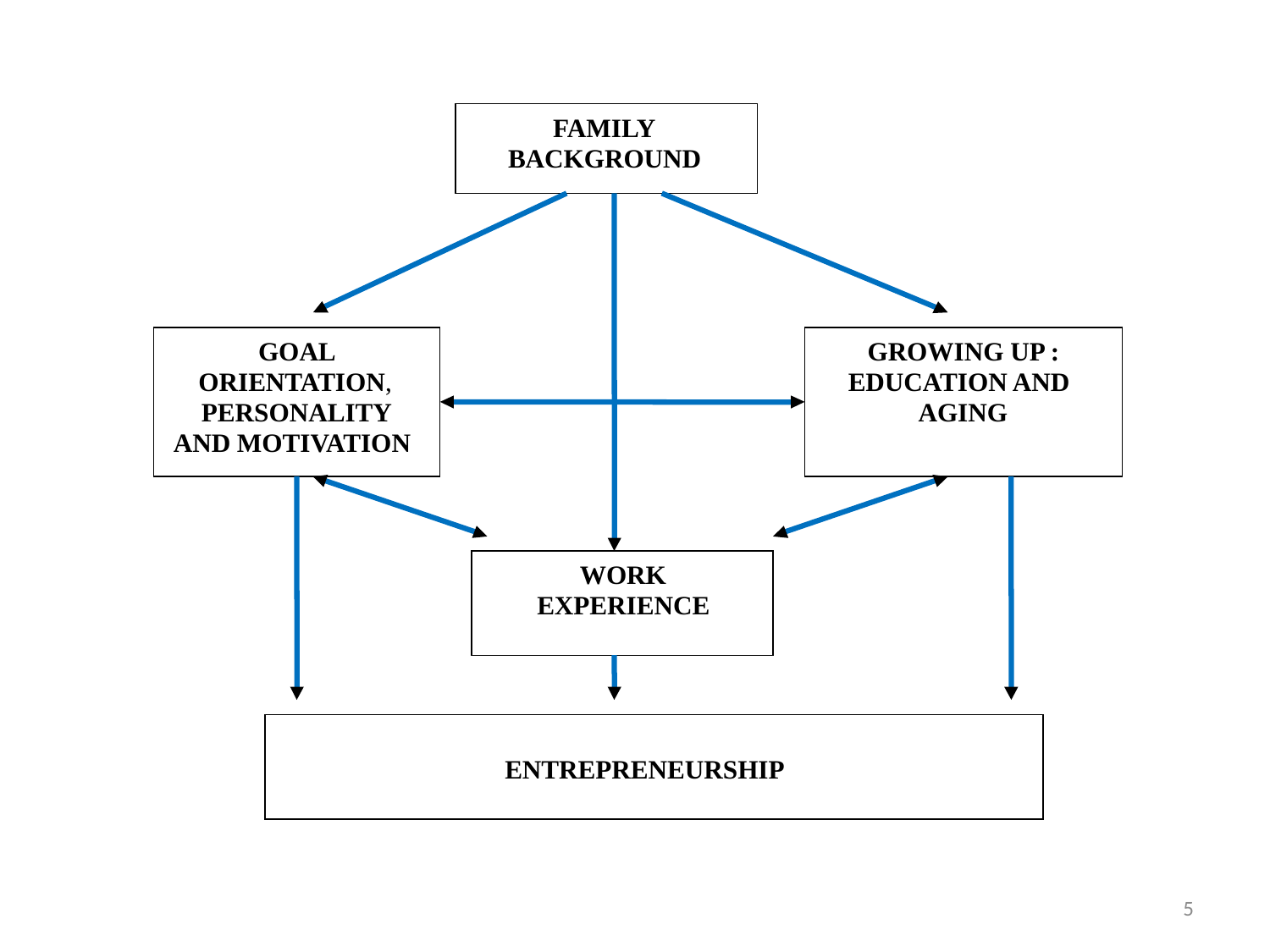

FAMILY
BACKGROUND

GOAL
GROWING UP :
ORIENTATION,
EDUCATION AND
PERSONALITY

AGING

AND MOTIVATION

WORK

EXPERIENCE

ENTREPRENEURSHIP

5